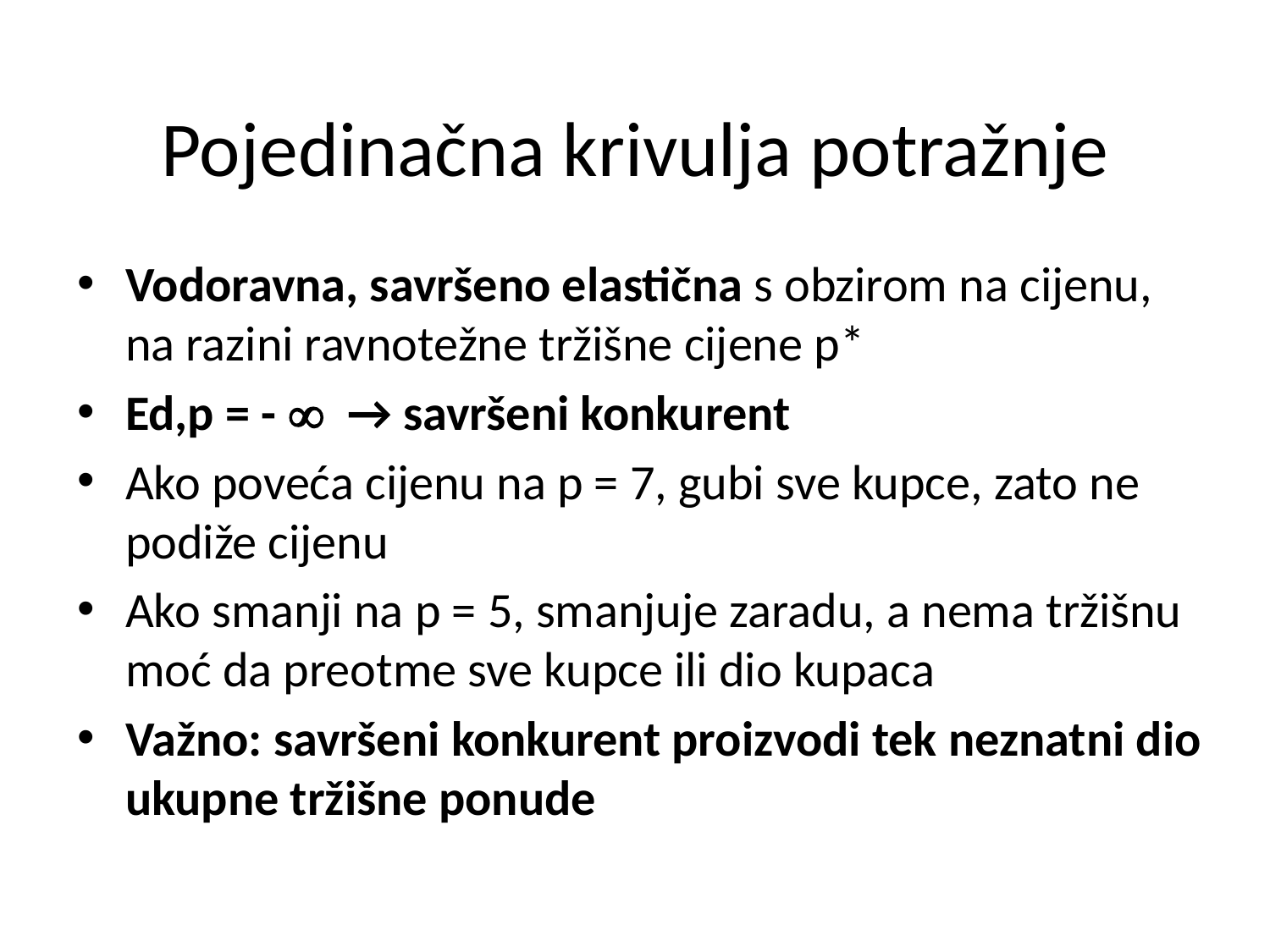

# Pojedinačna krivulja potražnje
Vodoravna, savršeno elastična s obzirom na cijenu, na razini ravnotežne tržišne cijene p*
Ed,p = - ∞  → savršeni konkurent
Ako poveća cijenu na p = 7, gubi sve kupce, zato ne podiže cijenu
Ako smanji na p = 5, smanjuje zaradu, a nema tržišnu moć da preotme sve kupce ili dio kupaca
Važno: savršeni konkurent proizvodi tek neznatni dio ukupne tržišne ponude